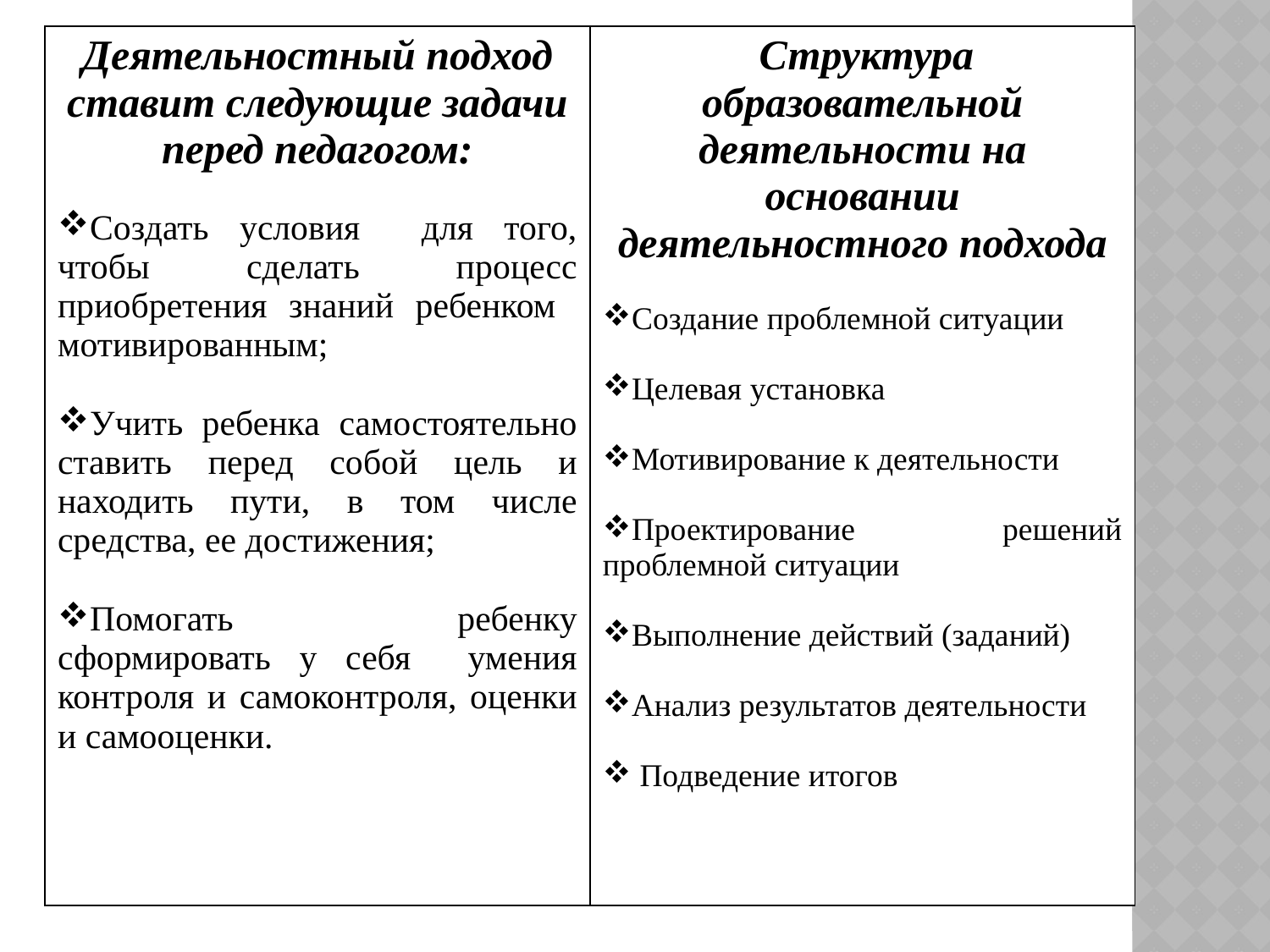

| Деятельностный подход ставит следующие задачи перед педагогом: Создать условия для того, чтобы сделать процесс приобретения знаний ребенком мотивированным; Учить ребенка самостоятельно ставить перед собой цель и находить пути, в том числе средства, ее достижения; Помогать ребенку сформировать у себя умения контроля и самоконтроля, оценки и самооценки. | Структура образовательной деятельности на основании деятельностного подхода   Создание проблемной ситуации Целевая установка Мотивирование к деятельности Проектирование решений проблемной ситуации Выполнение действий (заданий) Анализ результатов деятельности Подведение итогов |
| --- | --- |
#

   Структура образодеятельностного подхода

Создание проблемной ситуации
Целевая установка
Мотивирование к деятельности
Проектирование решений проблемной ситуации
Выполнение действий (заданий)
Анализ результатов деятельности
вательной деятельности  на основании